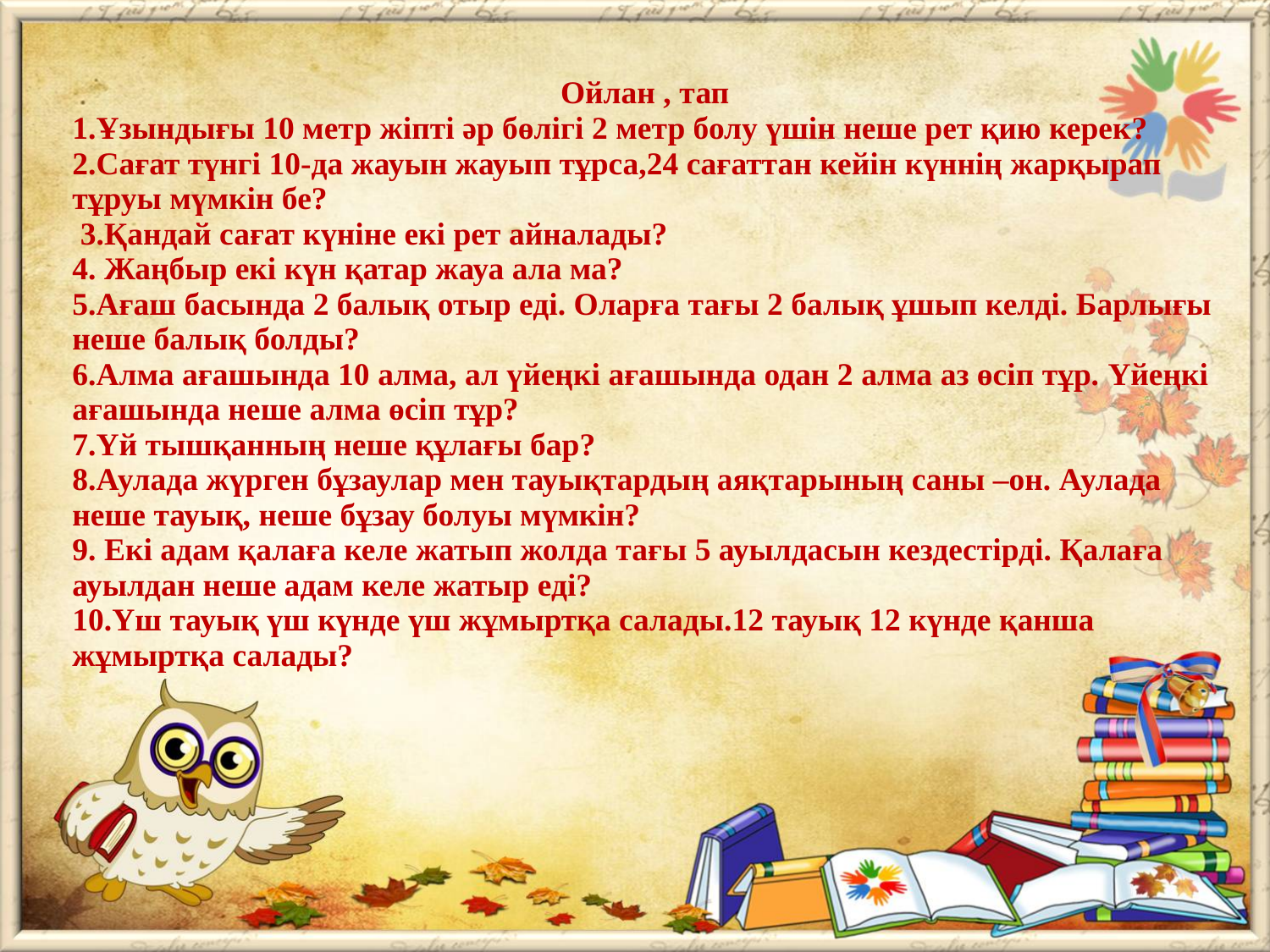

| Ойлан , тап 1.Ұзындығы 10 метр жіпті әр бөлігі 2 метр болу үшін неше рет қию керек? 2.Сағат түнгі 10-да жауын жауып тұрса,24 сағаттан кейін күннің жарқырап тұруы мүмкін бе? 3.Қандай сағат күніне екі рет айналады? 4. Жаңбыр екі күн қатар жауа ала ма? 5.Ағаш басында 2 балық отыр еді. Оларға тағы 2 балық ұшып келді. Барлығы неше балық болды? 6.Алма ағашында 10 алма, ал үйеңкі ағашында одан 2 алма аз өсіп тұр. Үйеңкі ағашында неше алма өсіп тұр?   7.Үй тышқанның неше құлағы бар?  8.Аулада жүрген бұзаулар мен тауықтардың аяқтарының саны –он. Аулада неше тауық, неше бұзау болуы мүмкін? 9. Екі адам қалаға келе жатып жолда тағы 5 ауылдасын кездестірді. Қалаға ауылдан неше адам келе жатыр еді? 10.Үш тауық үш күнде үш жұмыртқа салады.12 тауық 12 күнде қанша жұмыртқа салады? |
| --- |